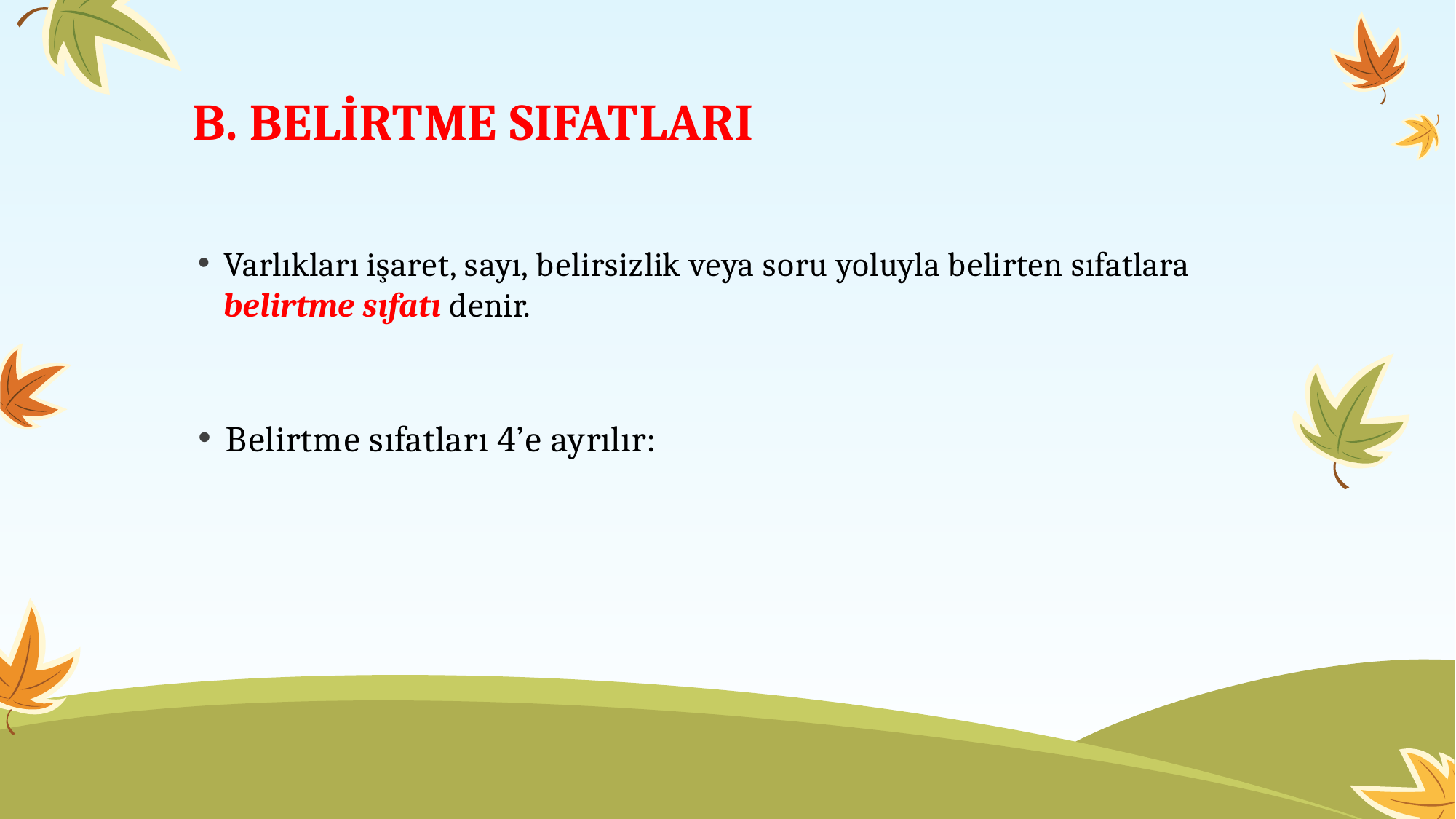

# B. BELİRTME SIFATLARI
Varlıkları işaret, sayı, belirsizlik veya soru yoluyla belirten sıfatlara belirtme sıfatı denir.
Belirtme sıfatları 4’e ayrılır: